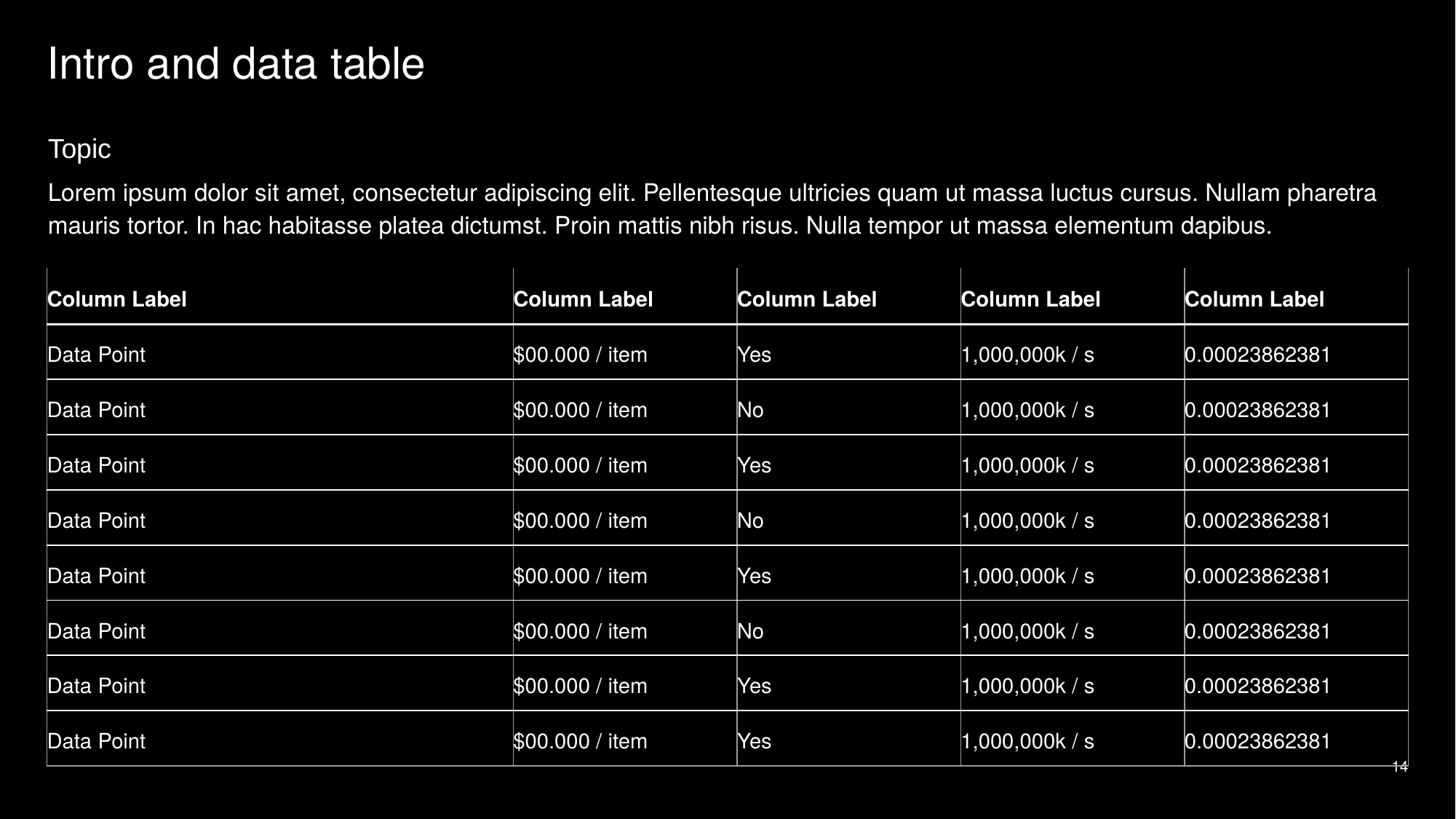

# Intro and data table
Topic
Lorem ipsum dolor sit amet, consectetur adipiscing elit. Pellentesque ultricies quam ut massa luctus cursus. Nullam pharetra mauris tortor. In hac habitasse platea dictumst. Proin mattis nibh risus. Nulla tempor ut massa elementum dapibus.
| Column Label | Column Label | Column Label | Column Label | Column Label |
| --- | --- | --- | --- | --- |
| Data Point | $00.000 / item | Yes | 1,000,000k / s | 0.00023862381 |
| Data Point | $00.000 / item | No | 1,000,000k / s | 0.00023862381 |
| Data Point | $00.000 / item | Yes | 1,000,000k / s | 0.00023862381 |
| Data Point | $00.000 / item | No | 1,000,000k / s | 0.00023862381 |
| Data Point | $00.000 / item | Yes | 1,000,000k / s | 0.00023862381 |
| Data Point | $00.000 / item | No | 1,000,000k / s | 0.00023862381 |
| Data Point | $00.000 / item | Yes | 1,000,000k / s | 0.00023862381 |
| Data Point | $00.000 / item | Yes | 1,000,000k / s | 0.00023862381 |
14